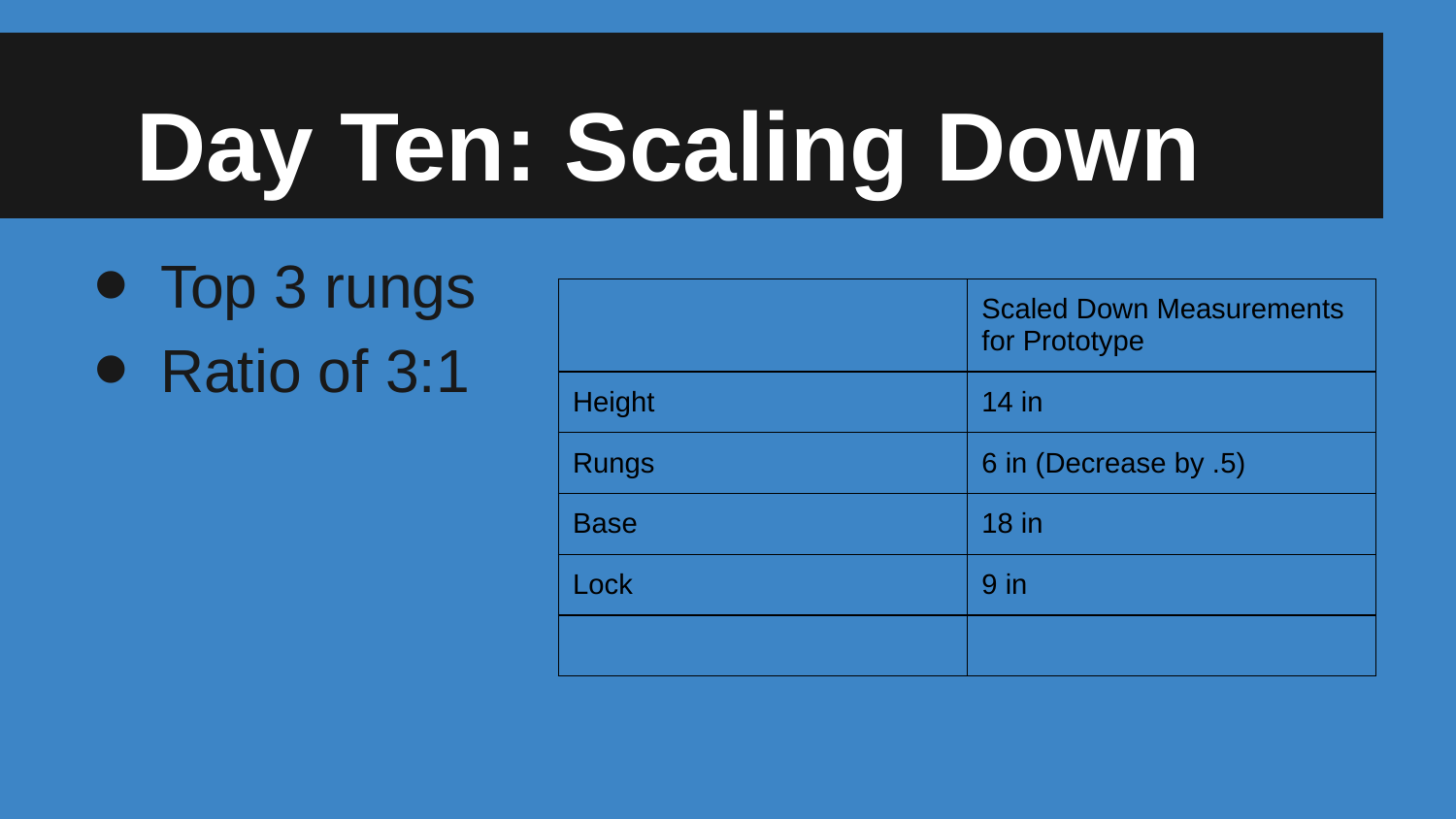

# Day Ten: Scaling Down
Top 3 rungs
Ratio of 3:1
|  | Scaled Down Measurements for Prototype |
| --- | --- |
| Height | 14 in |
| Rungs | 6 in (Decrease by .5) |
| Base | 18 in |
| Lock | 9 in |
|  |  |